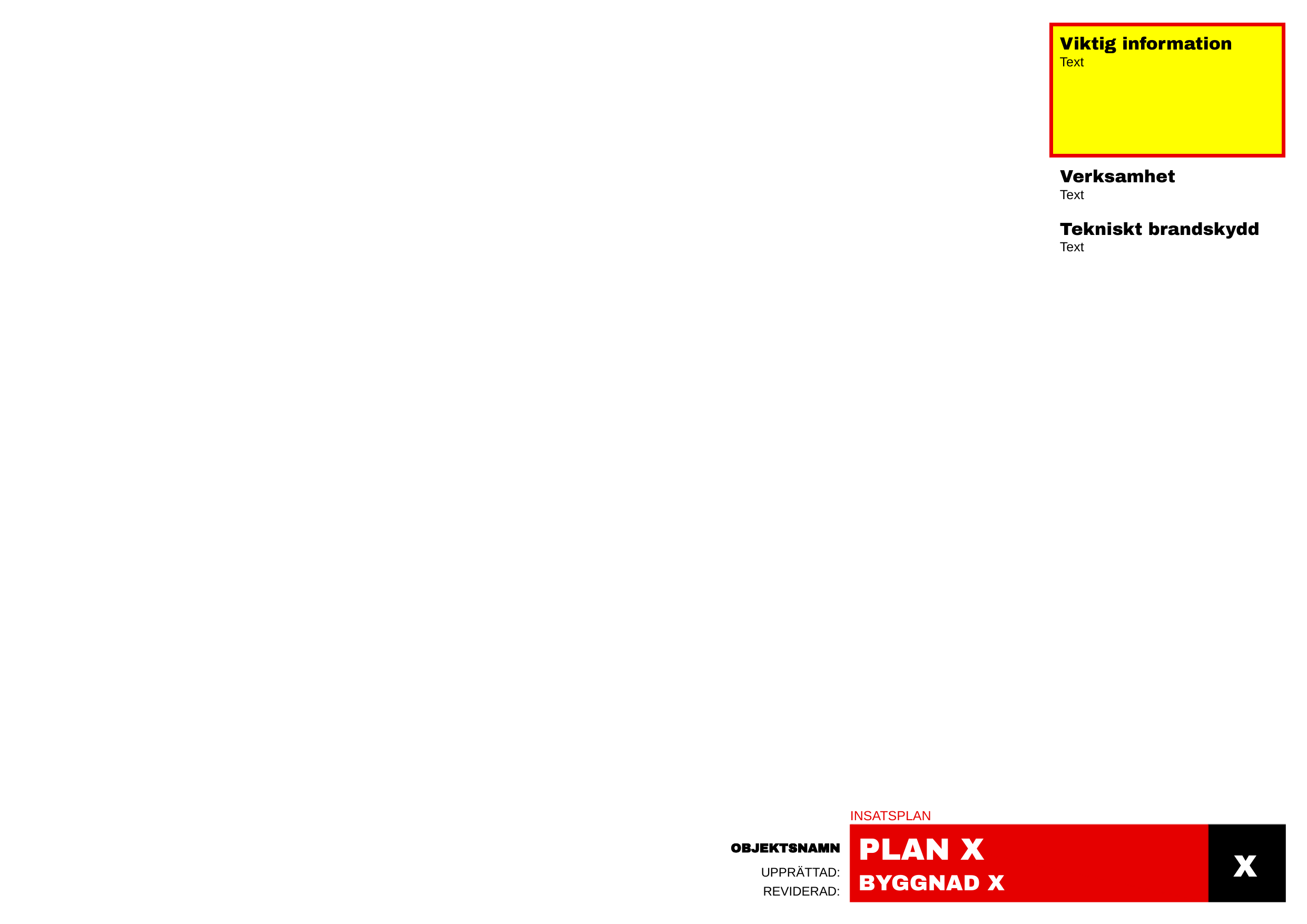

Viktig information
Text
Verksamhet
Text

Tekniskt brandskydd
Text

INSATSPLANN
PLAN X
OBJEKTSNAMN

UPPRÄTTAD:

REVIDERAD:
X
BYGGNAD X